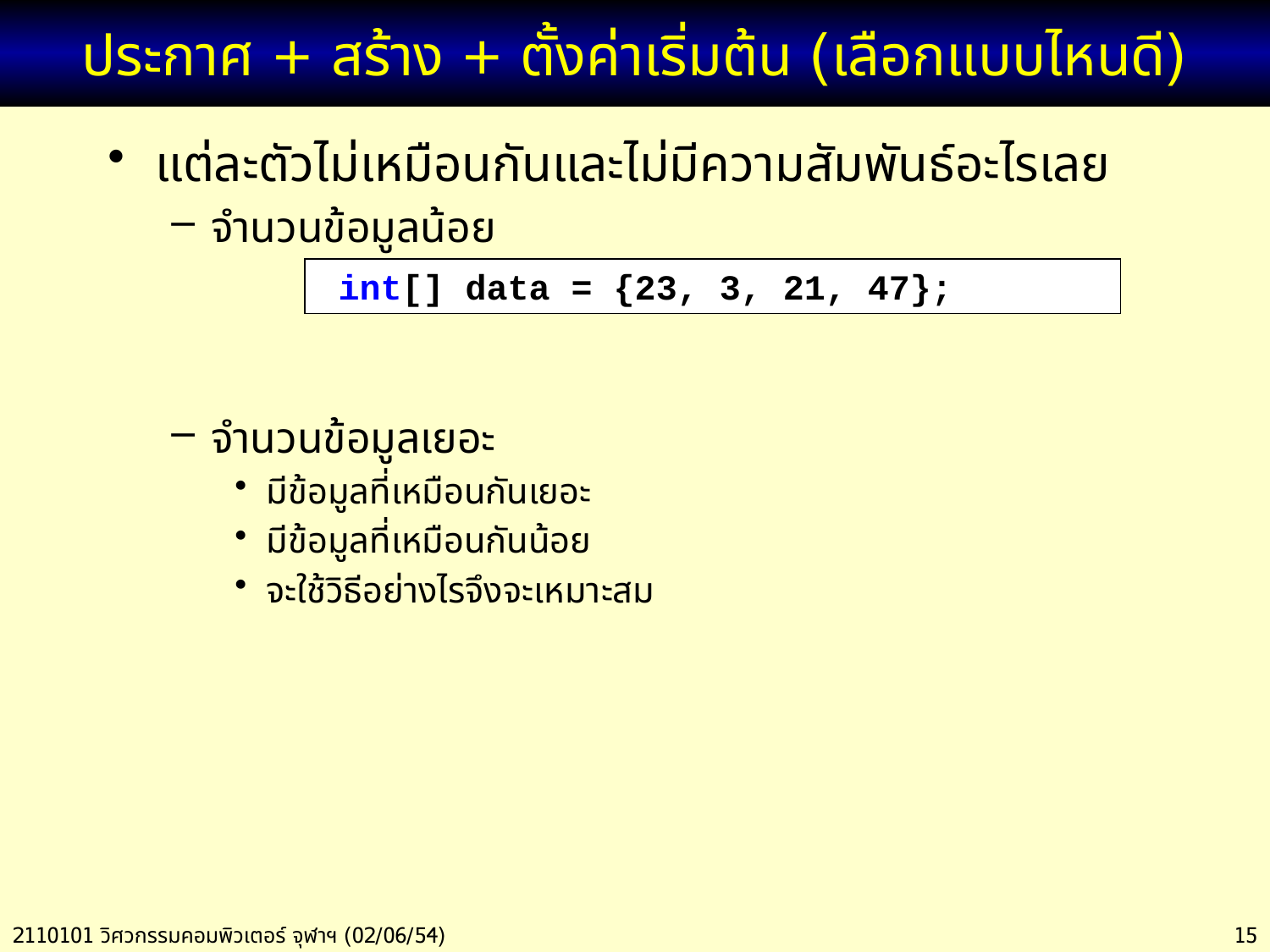

# ประกาศ + สร้าง + ตั้งค่าเริ่มต้น (เลือกแบบไหนดี)
แต่ละตัวไม่เหมือนกันและไม่มีความสัมพันธ์อะไรเลย
จำนวนข้อมูลน้อย

จำนวนข้อมูลเยอะ
มีข้อมูลที่เหมือนกันเยอะ
มีข้อมูลที่เหมือนกันน้อย
จะใช้วิธีอย่างไรจึงจะเหมาะสม
 int[] data = {23, 3, 21, 47};